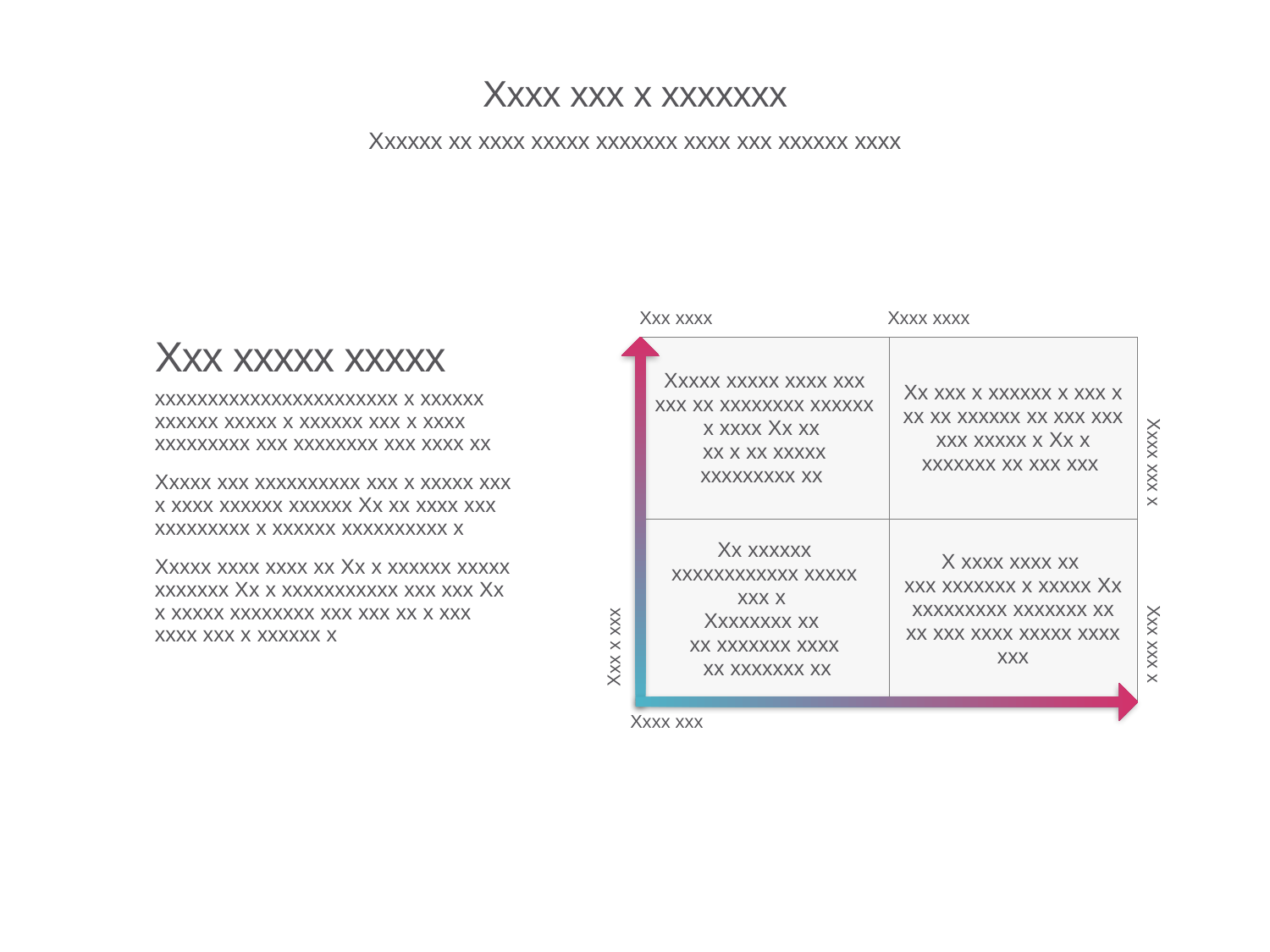

# Xxxx xxx x xxxxxxx
Xxxxxx xx xxxx xxxxx xxxxxxx xxxx xxx xxxxxx xxxx
Xxx xxxx
Xxxx xxxx
Xxx xxxxx xxxxx
| Xxxxx xxxxx xxxx xxx xxx xx xxxxxxxx xxxxxx x xxxx Xx xx xx x xx xxxxx xxxxxxxxx xx | Xx xxx x xxxxxx x xxx x xx xx xxxxxx xx xxx xxx xxx xxxxx x Xx x xxxxxxx xx xxx xxx |
| --- | --- |
| Xx xxxxxx xxxxxxxxxxxx xxxxx xxx x Xxxxxxxx xx xx xxxxxxx xxxx xx xxxxxxx xx | X xxxx xxxx xx xxx xxxxxxx x xxxxx Xx xxxxxxxxx xxxxxxx xx xx xxx xxxx xxxxx xxxx xxx |
xxxxxxxxxxxxxxxxxxxxxxx x xxxxxx xxxxxx xxxxx x xxxxxx xxx x xxxx xxxxxxxxx xxx xxxxxxxx xxx xxxx xx
Xxxxx xxx xxxxxxxxxx xxx x xxxxx xxx x xxxx xxxxxx xxxxxx Xx xx xxxx xxx xxxxxxxxx x xxxxxx xxxxxxxxxx x
Xxxxx xxxx xxxx xx Xx x xxxxxx xxxxx xxxxxxx Xx x xxxxxxxxxxx xxx xxx Xx x xxxxx xxxxxxxx xxx xxx xx x xxx xxxx xxx x xxxxxx x
Xxxx xxx x

Xxx x xxx
Xxx xxx x

Xxxx xxx